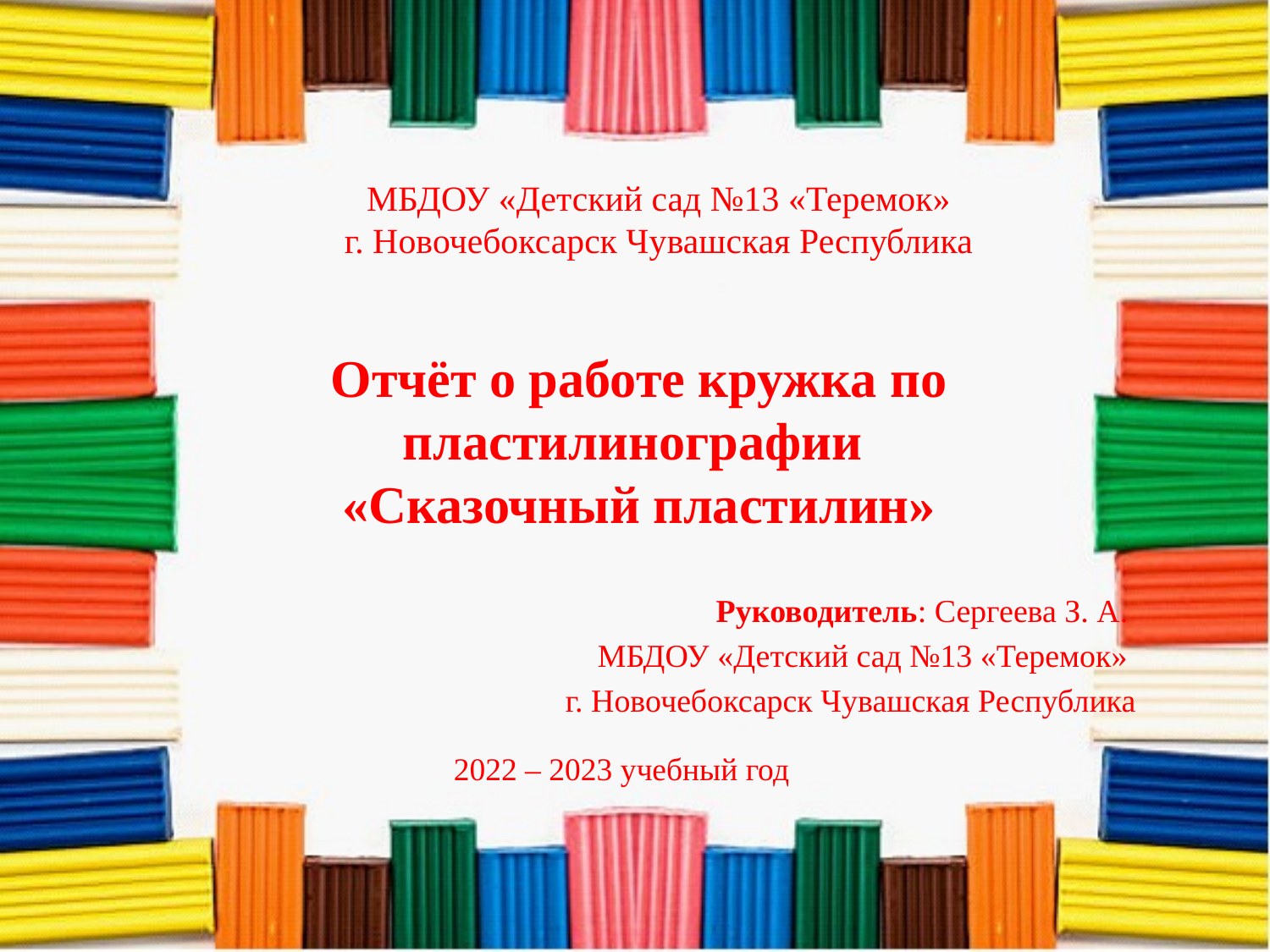

МБДОУ «Детский сад №13 «Теремок»
г. Новочебоксарск Чувашская Республика
# Отчёт о работе кружка по пластилинографии «Сказочный пластилин»
                             Руководитель: Сергеева З. А.
МБДОУ «Детский сад №13 «Теремок»
г. Новочебоксарск Чувашская Республика
2022 – 2023 учебный год